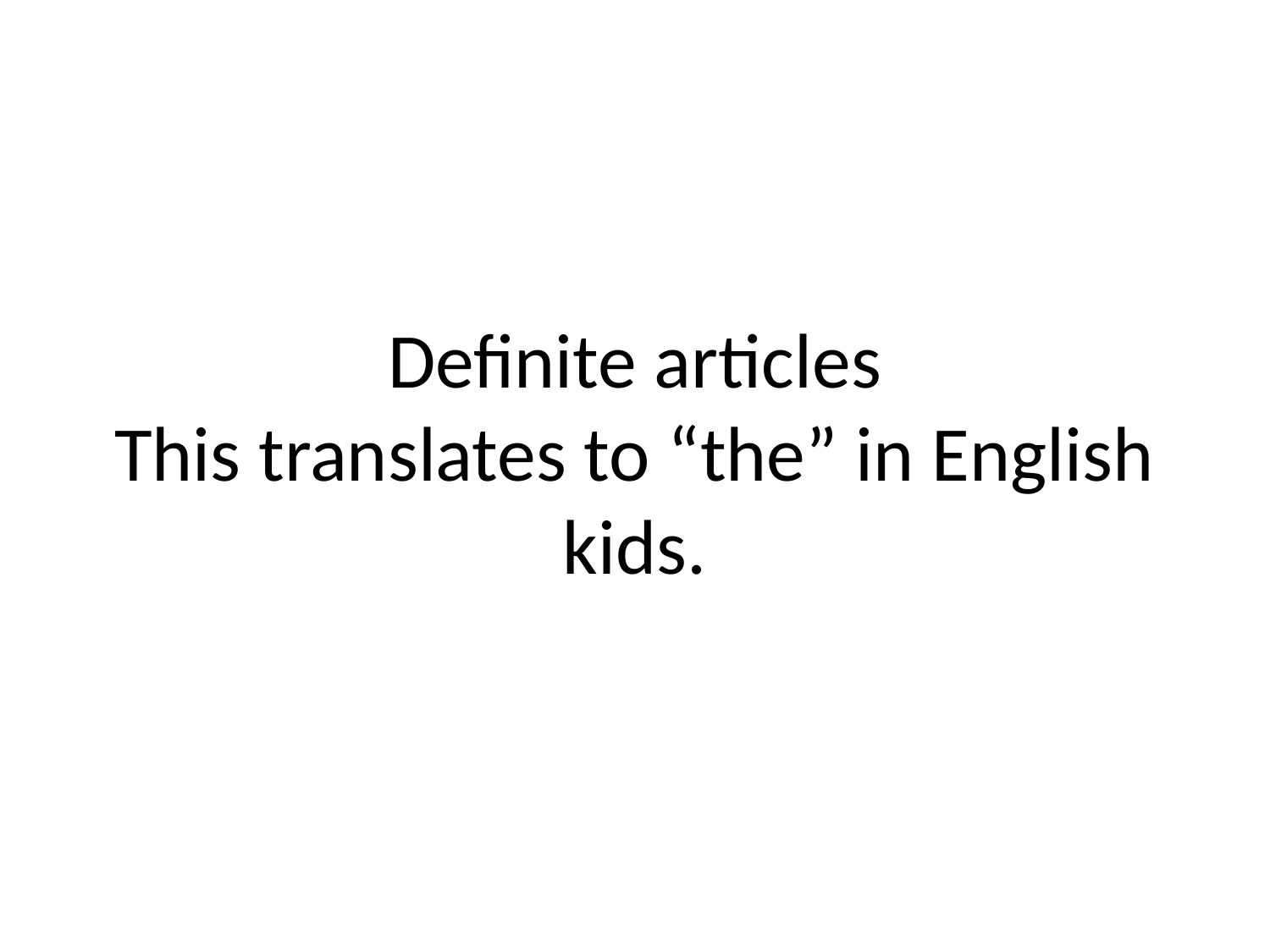

# Definite articles This translates to “the” in English kids.